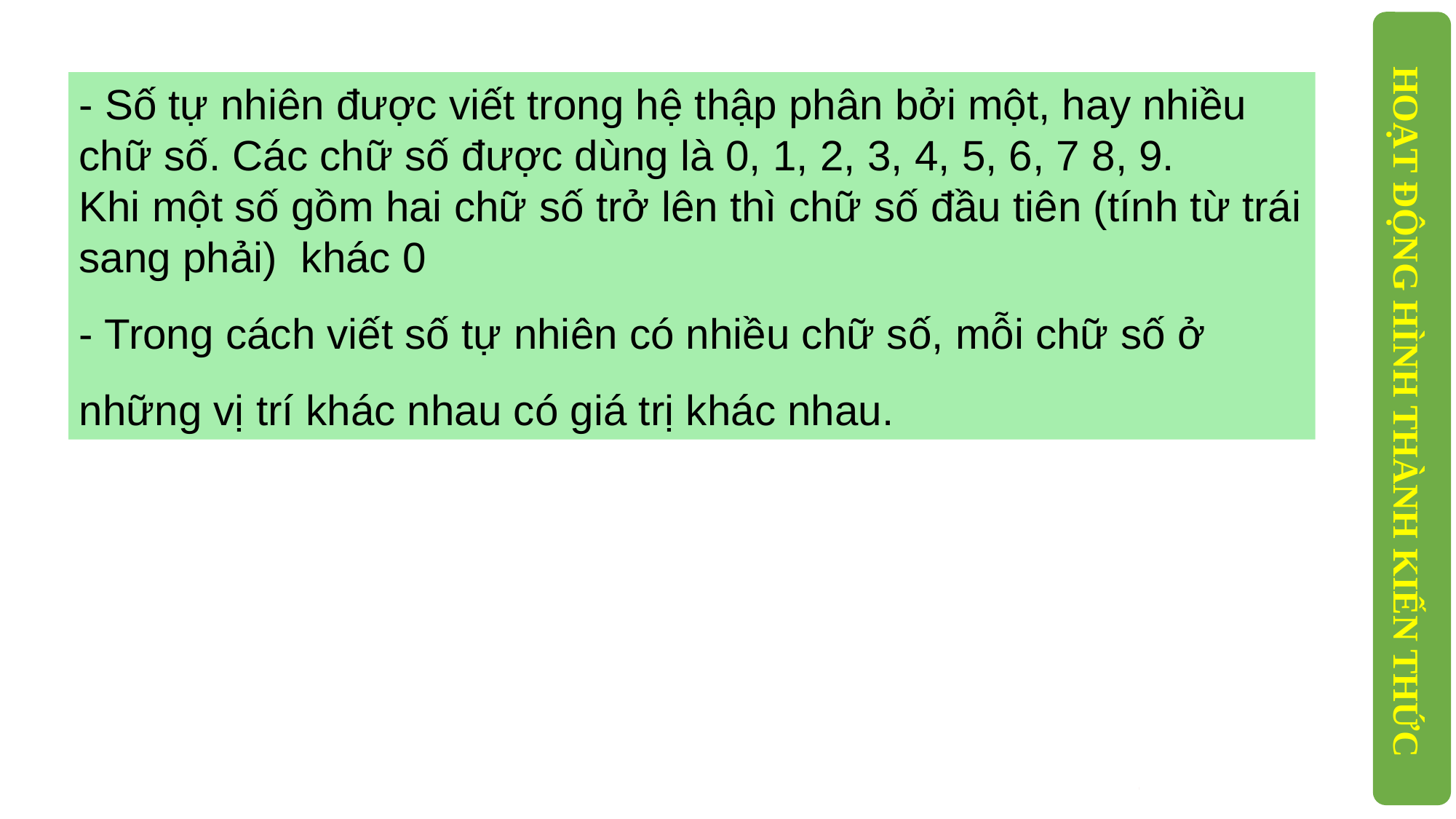

- Số tự nhiên được viết trong hệ thập phân bởi một, hay nhiều chữ số. Các chữ số được dùng là 0, 1, 2, 3, 4, 5, 6, 7 8, 9.
Khi một số gồm hai chữ số trở lên thì chữ số đầu tiên (tính từ trái sang phải)  khác 0
- Trong cách viết số tự nhiên có nhiều chữ số, mỗi chữ số ở những vị trí khác nhau có giá trị khác nhau.

HOẠT ĐỘNG HÌNH THÀNH KIẾN THỨC